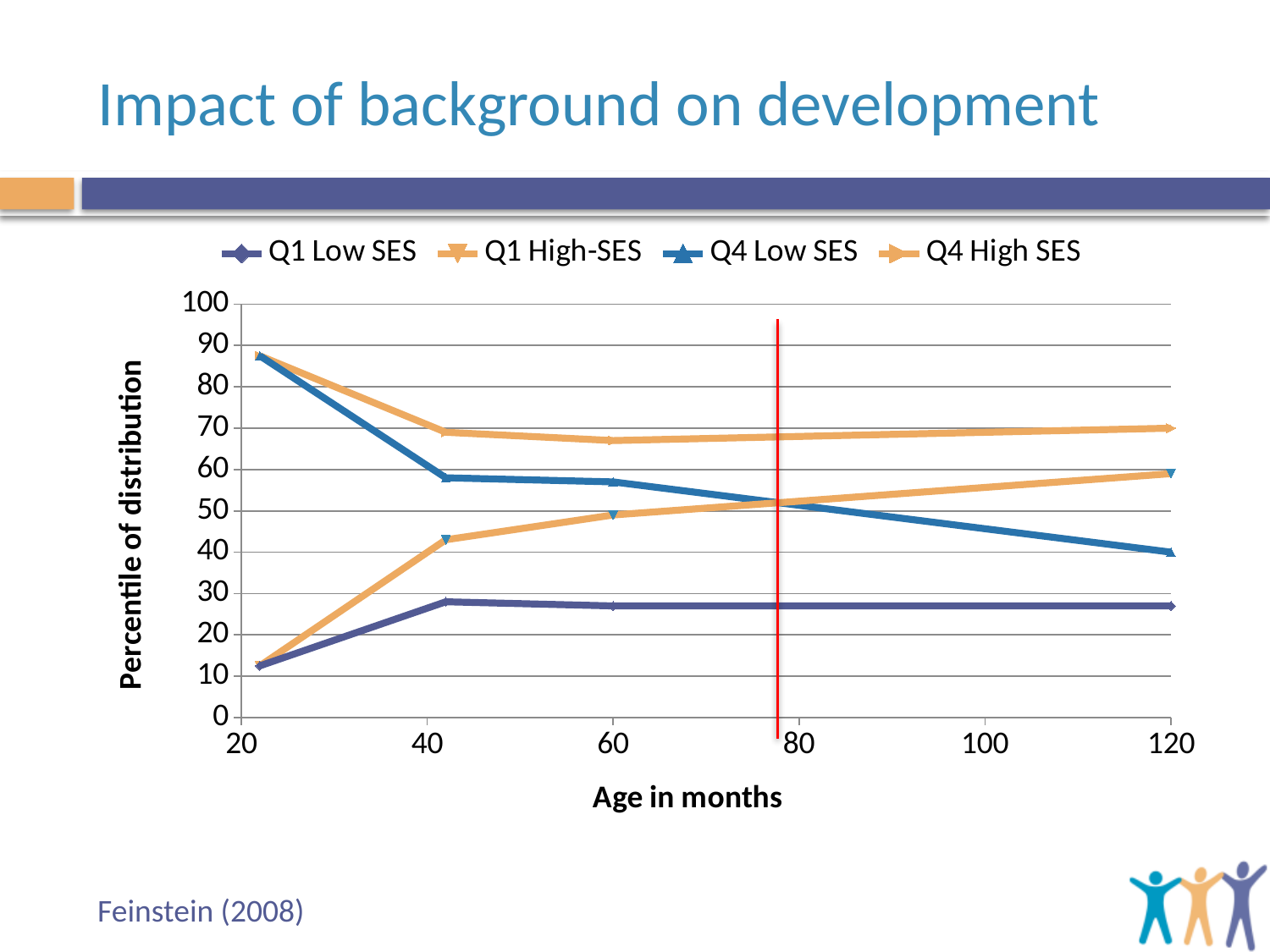

# Impact of background on development

### Chart

| Category | Q1 Low SES | Q1 High-SES | Q4 Low SES | Q4 High SES |
|---|---|---|---|---|
Feinstein (2008)